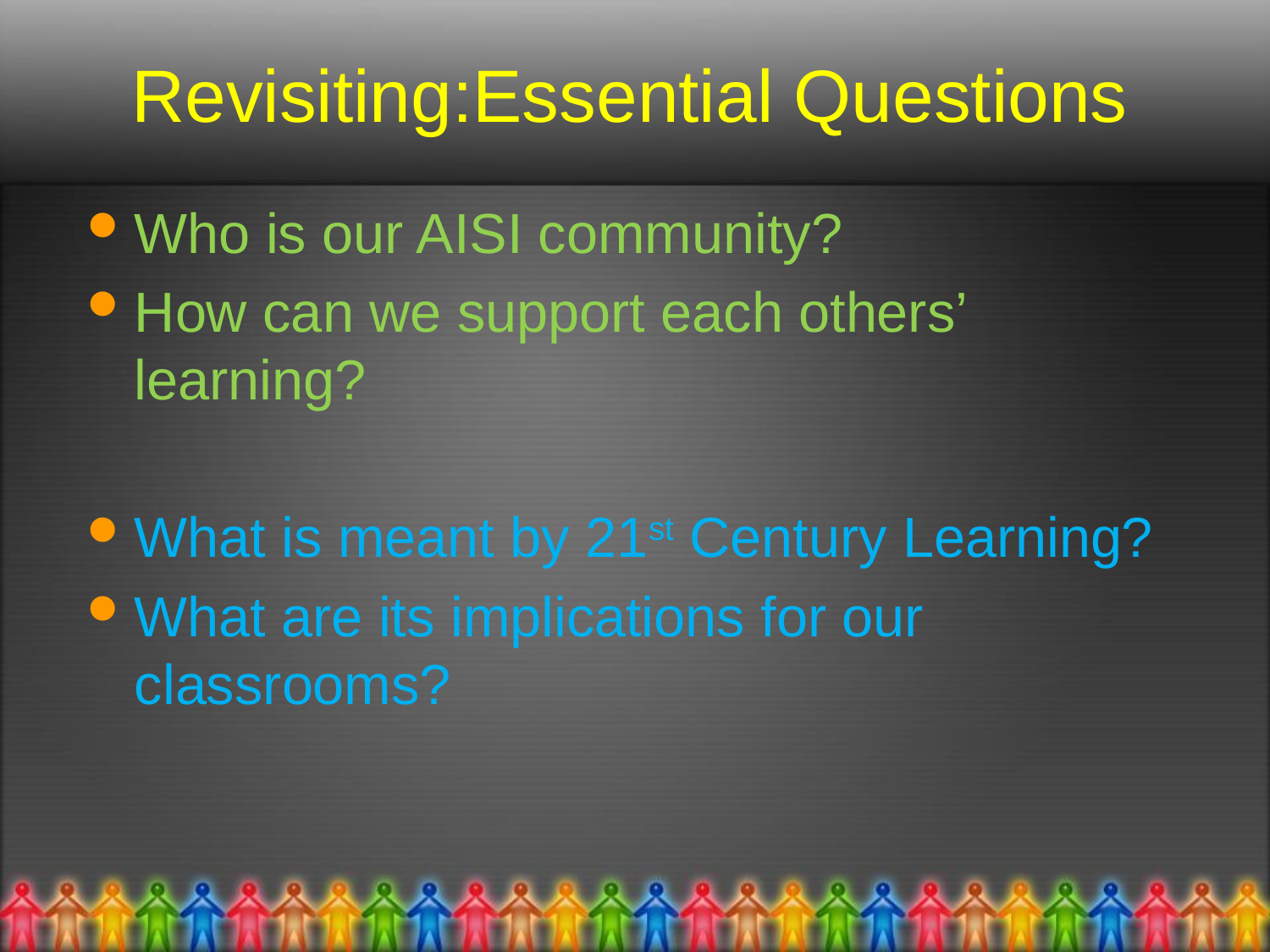

# Revisiting:Essential Questions
Who is our AISI community?
How can we support each others’ learning?

What is meant by 21st Century Learning?
What are its implications for our classrooms?